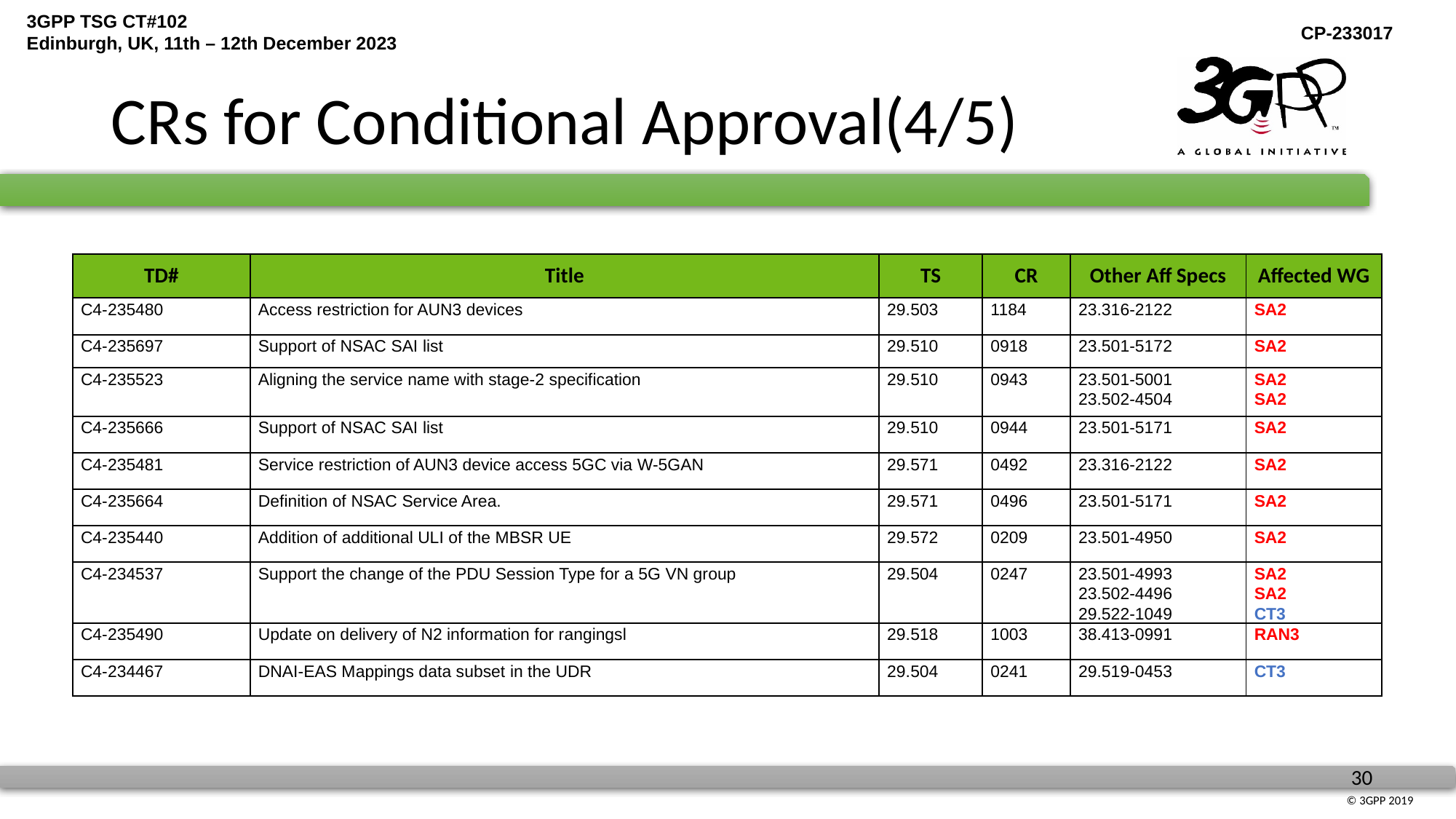

# CRs for Conditional Approval(4/5)
| TD# | Title | TS | CR | Other Aff Specs | Affected WG |
| --- | --- | --- | --- | --- | --- |
| C4-235480 | Access restriction for AUN3 devices | 29.503 | 1184 | 23.316-2122 | SA2 |
| C4-235697 | Support of NSAC SAI list | 29.510 | 0918 | 23.501-5172 | SA2 |
| C4-235523 | Aligning the service name with stage-2 specification | 29.510 | 0943 | 23.501-5001 23.502-4504 | SA2 SA2 |
| C4-235666 | Support of NSAC SAI list | 29.510 | 0944 | 23.501-5171 | SA2 |
| C4-235481 | Service restriction of AUN3 device access 5GC via W-5GAN | 29.571 | 0492 | 23.316-2122 | SA2 |
| C4-235664 | Definition of NSAC Service Area. | 29.571 | 0496 | 23.501-5171 | SA2 |
| C4-235440 | Addition of additional ULI of the MBSR UE | 29.572 | 0209 | 23.501-4950 | SA2 |
| C4-234537 | Support the change of the PDU Session Type for a 5G VN group | 29.504 | 0247 | 23.501-4993 23.502-4496 29.522-1049 | SA2 SA2 CT3 |
| C4-235490 | Update on delivery of N2 information for rangingsl | 29.518 | 1003 | 38.413-0991 | RAN3 |
| C4-234467 | DNAI-EAS Mappings data subset in the UDR | 29.504 | 0241 | 29.519-0453 | CT3 |